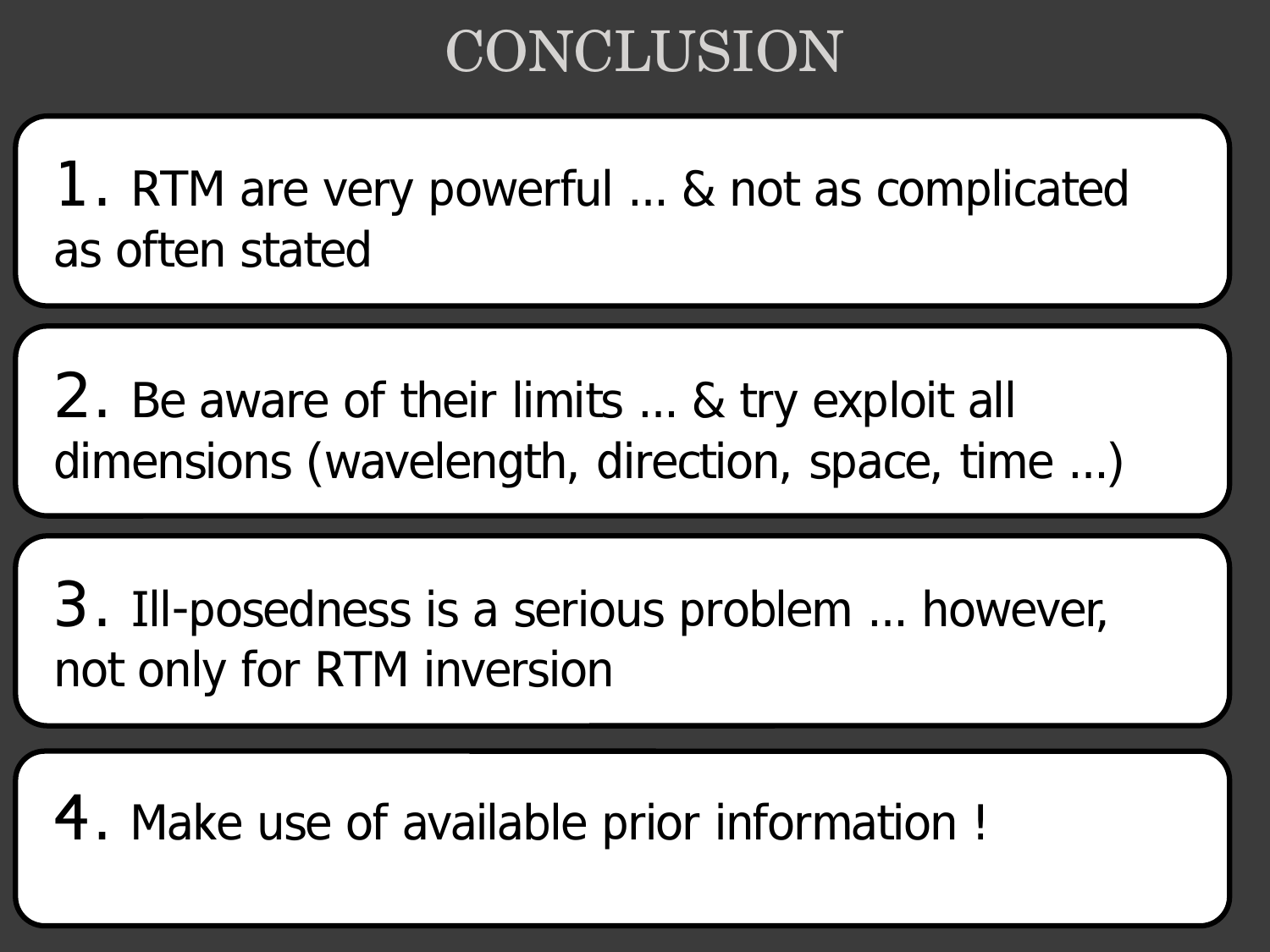

Conclusion

1. RTM are very powerful … & not as complicated as often stated

2. Be aware of their limits … & try exploit all dimensions (wavelength, direction, space, time …)

3. Ill-posedness is a serious problem … however, not only for RTM inversion

4. Make use of available prior information !